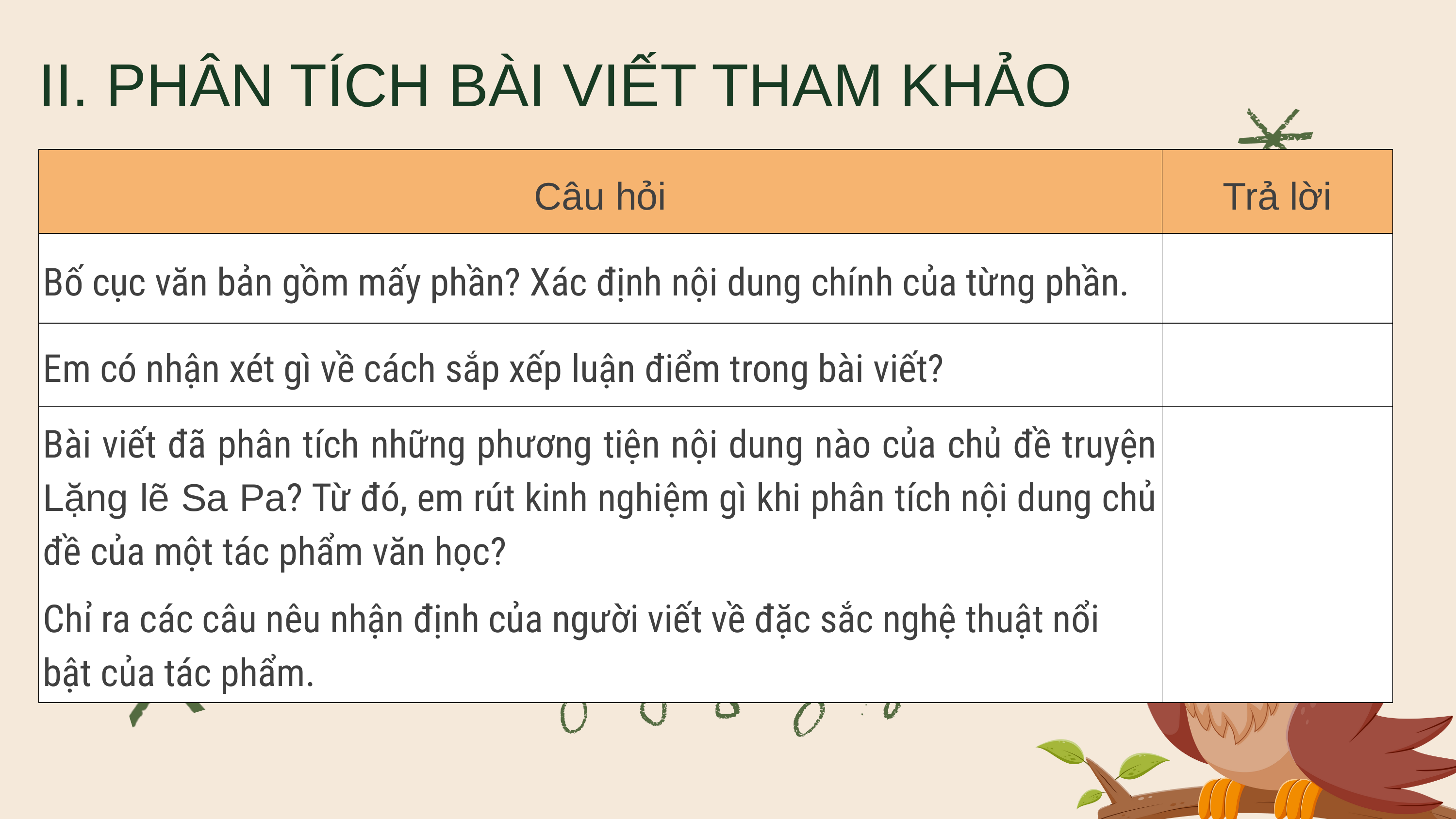

II. PHÂN TÍCH BÀI VIẾT THAM KHẢO

| Câu hỏi | Trả lời |
| --- | --- |
| Bố cục văn bản gồm mấy phần? Xác định nội dung chính của từng phần. |  |
| Em có nhận xét gì về cách sắp xếp luận điểm trong bài viết? |  |
| Bài viết đã phân tích những phương tiện nội dung nào của chủ đề truyện Lặng lẽ Sa Pa? Từ đó, em rút kinh nghiệm gì khi phân tích nội dung chủ đề của một tác phẩm văn học? |  |
| Chỉ ra các câu nêu nhận định của người viết về đặc sắc nghệ thuật nổi bật của tác phẩm. |  |